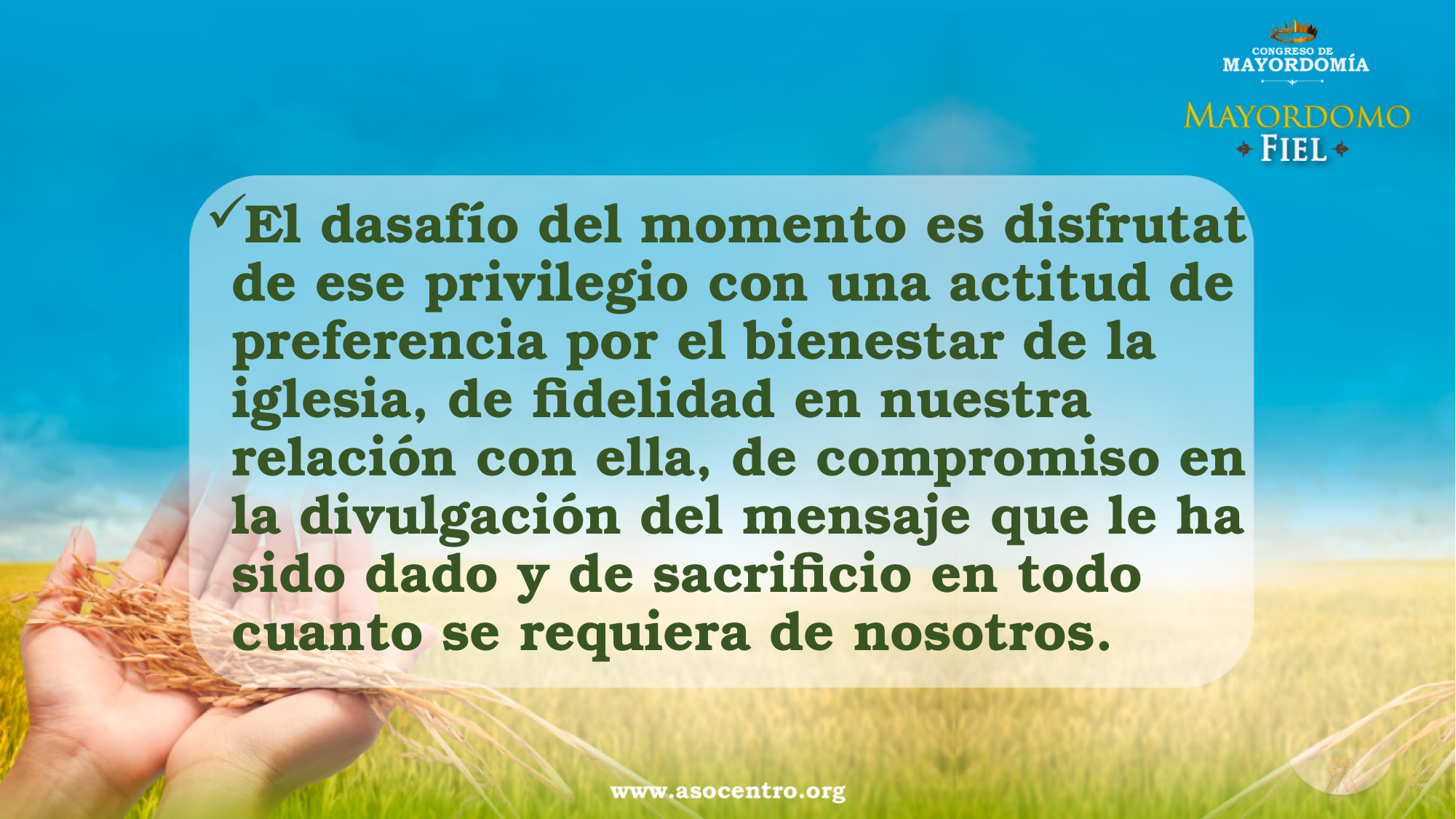

El dasafío del momento es disfrutat de ese privilegio con una actitud de preferencia por el bienestar de la iglesia, de fidelidad en nuestra relación con ella, de compromiso en la divulgación del mensaje que le ha sido dado y de sacrificio en todo cuanto se requiera de nosotros.